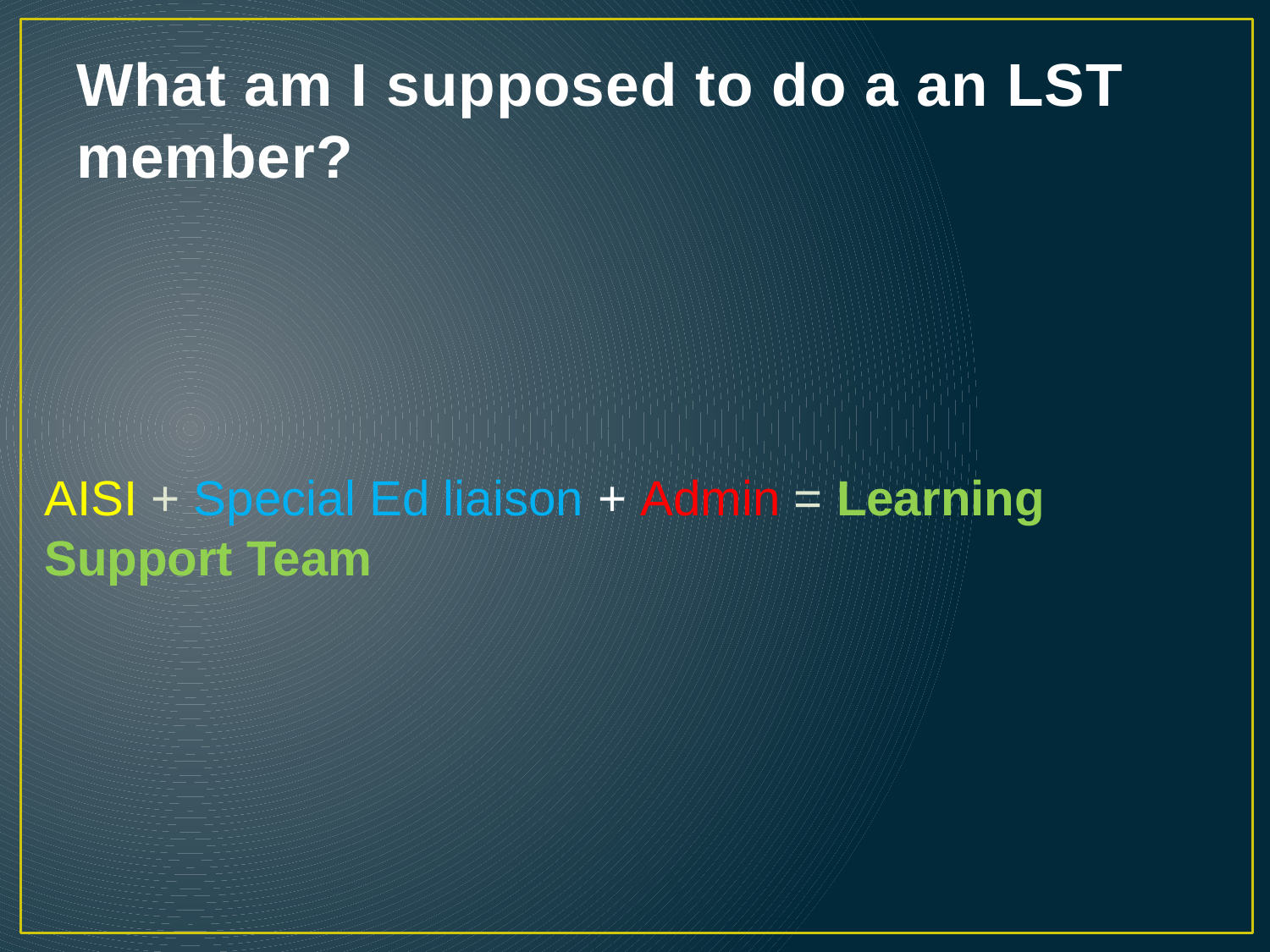

# What am I supposed to do a an LST member?

AISI + Special Ed liaison + Admin = Learning Support Team